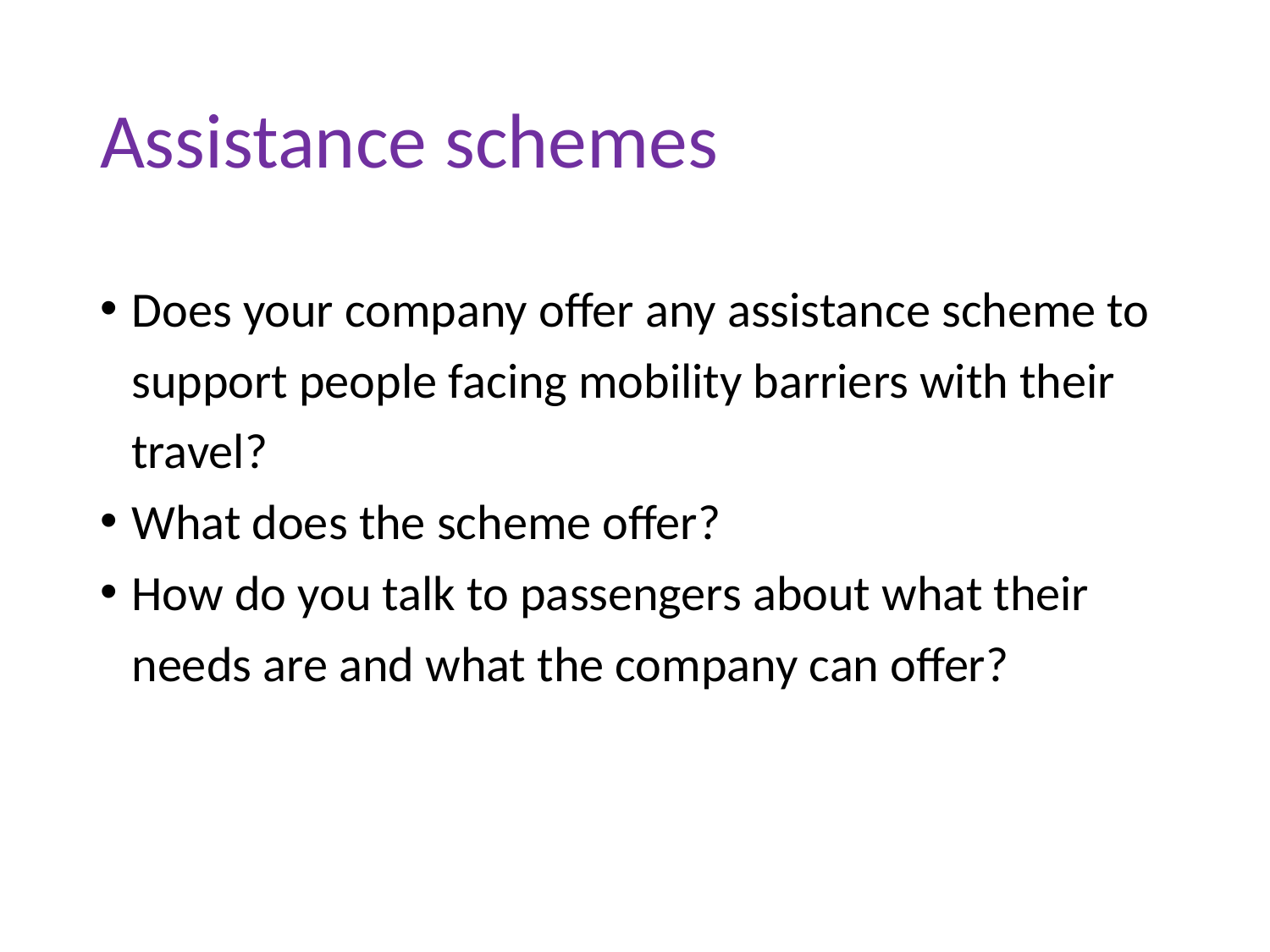

# Assistance schemes
Does your company offer any assistance scheme to support people facing mobility barriers with their travel?
What does the scheme offer?
How do you talk to passengers about what their needs are and what the company can offer?